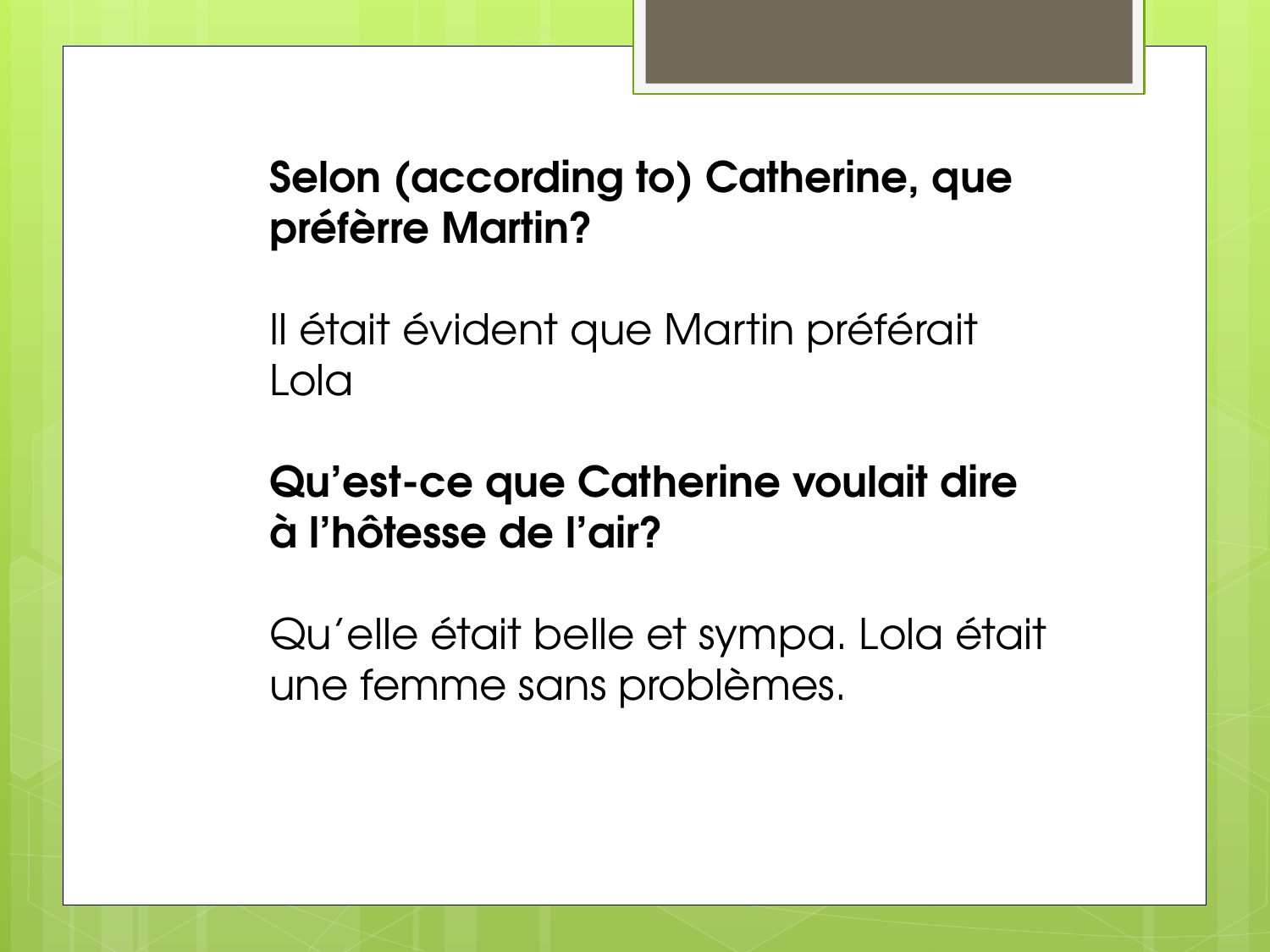

Selon (according to) Catherine, que préfèrre Martin?

Il était évident que Martin préférait Lola

Qu’est-ce que Catherine voulait dire à l’hôtesse de l’air?

Qu’elle était belle et sympa. Lola était une femme sans problèmes.